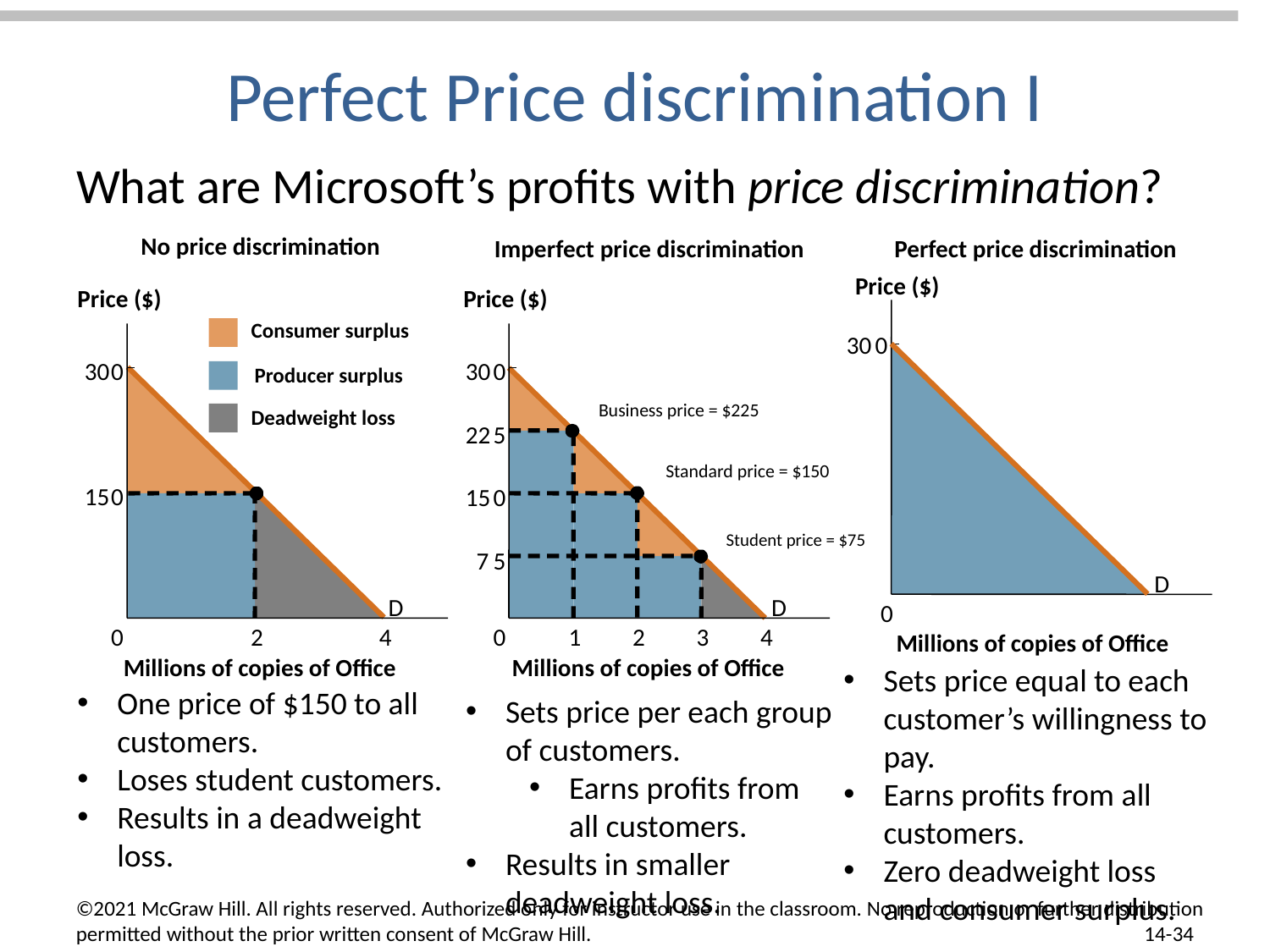

# Perfect Price discrimination I
What are Microsoft’s profits with price discrimination?
No price discrimination
Imperfect price discrimination
Perfect price discrimination
Price ($)
Price ($)
Price ($)

Consumer surplus

30
0

Producer surplus
30
0
30
0

Business price = $225
Deadweight loss

22
5

Standard price = $150

15
0
15
0

Student price = $75

7
5

D

D
D

0

Millions of copies of Office
0
2
4
0
1
2
3
4
Millions of copies of Office
Millions of copies of Office
Sets price equal to each customer’s willingness to pay.
Earns profits from all customers.
Zero deadweight loss and consumer surplus.
One price of $150 to all customers.
Loses student customers.
Results in a deadweight loss.
Sets price per each group of customers.
Earns profits from all customers.
Results in smaller deadweight loss.